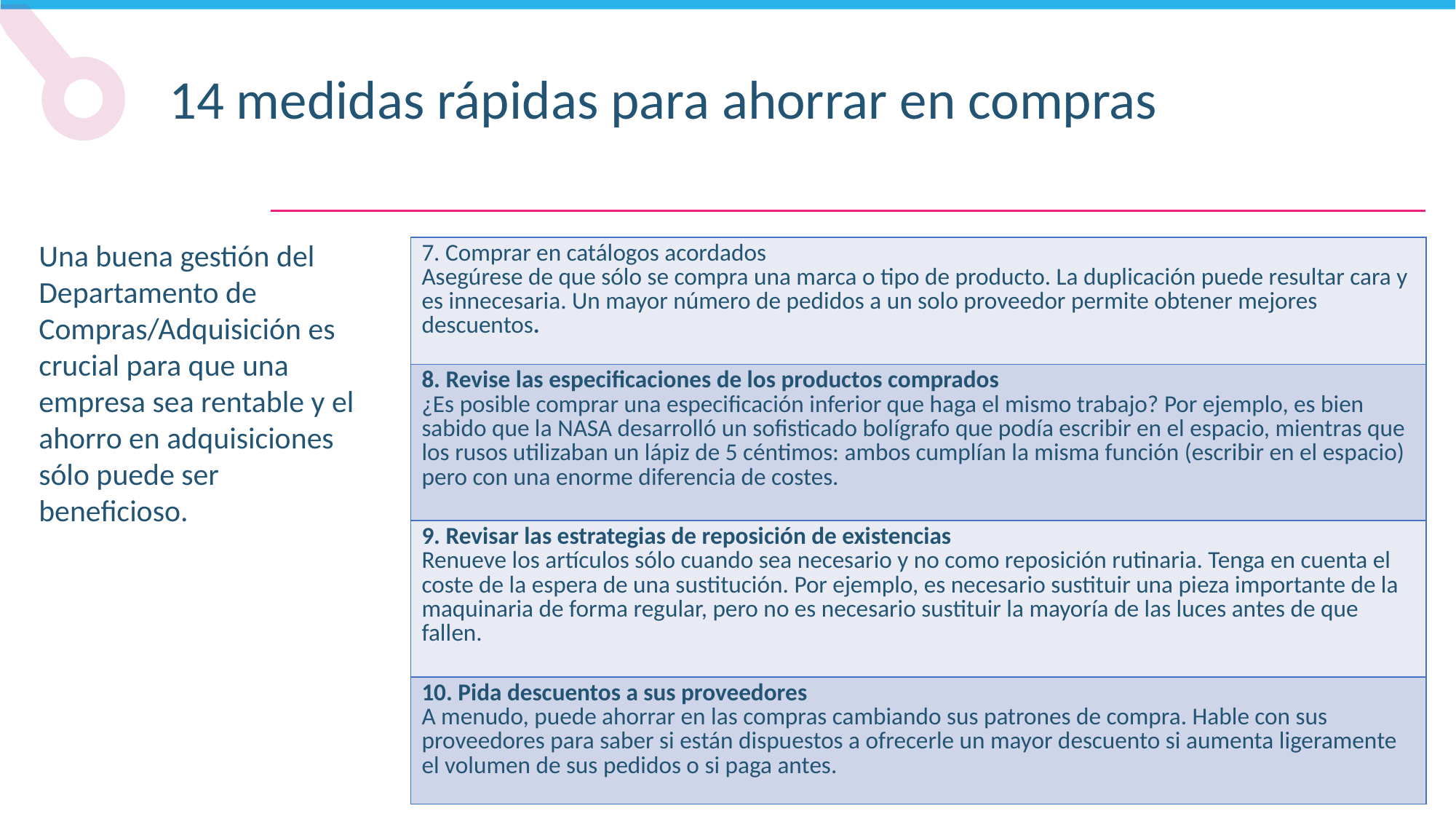

14 medidas rápidas para ahorrar en compras
Una buena gestión del Departamento de Compras/Adquisición es crucial para que una empresa sea rentable y el ahorro en adquisiciones sólo puede ser beneficioso.
| 7. Comprar en catálogos acordados Asegúrese de que sólo se compra una marca o tipo de producto. La duplicación puede resultar cara y es innecesaria. Un mayor número de pedidos a un solo proveedor permite obtener mejores descuentos. |
| --- |
| 8. Revise las especificaciones de los productos comprados ¿Es posible comprar una especificación inferior que haga el mismo trabajo? Por ejemplo, es bien sabido que la NASA desarrolló un sofisticado bolígrafo que podía escribir en el espacio, mientras que los rusos utilizaban un lápiz de 5 céntimos: ambos cumplían la misma función (escribir en el espacio) pero con una enorme diferencia de costes. |
| 9. Revisar las estrategias de reposición de existencias Renueve los artículos sólo cuando sea necesario y no como reposición rutinaria. Tenga en cuenta el coste de la espera de una sustitución. Por ejemplo, es necesario sustituir una pieza importante de la maquinaria de forma regular, pero no es necesario sustituir la mayoría de las luces antes de que fallen. |
| 10. Pida descuentos a sus proveedores A menudo, puede ahorrar en las compras cambiando sus patrones de compra. Hable con sus proveedores para saber si están dispuestos a ofrecerle un mayor descuento si aumenta ligeramente el volumen de sus pedidos o si paga antes. |